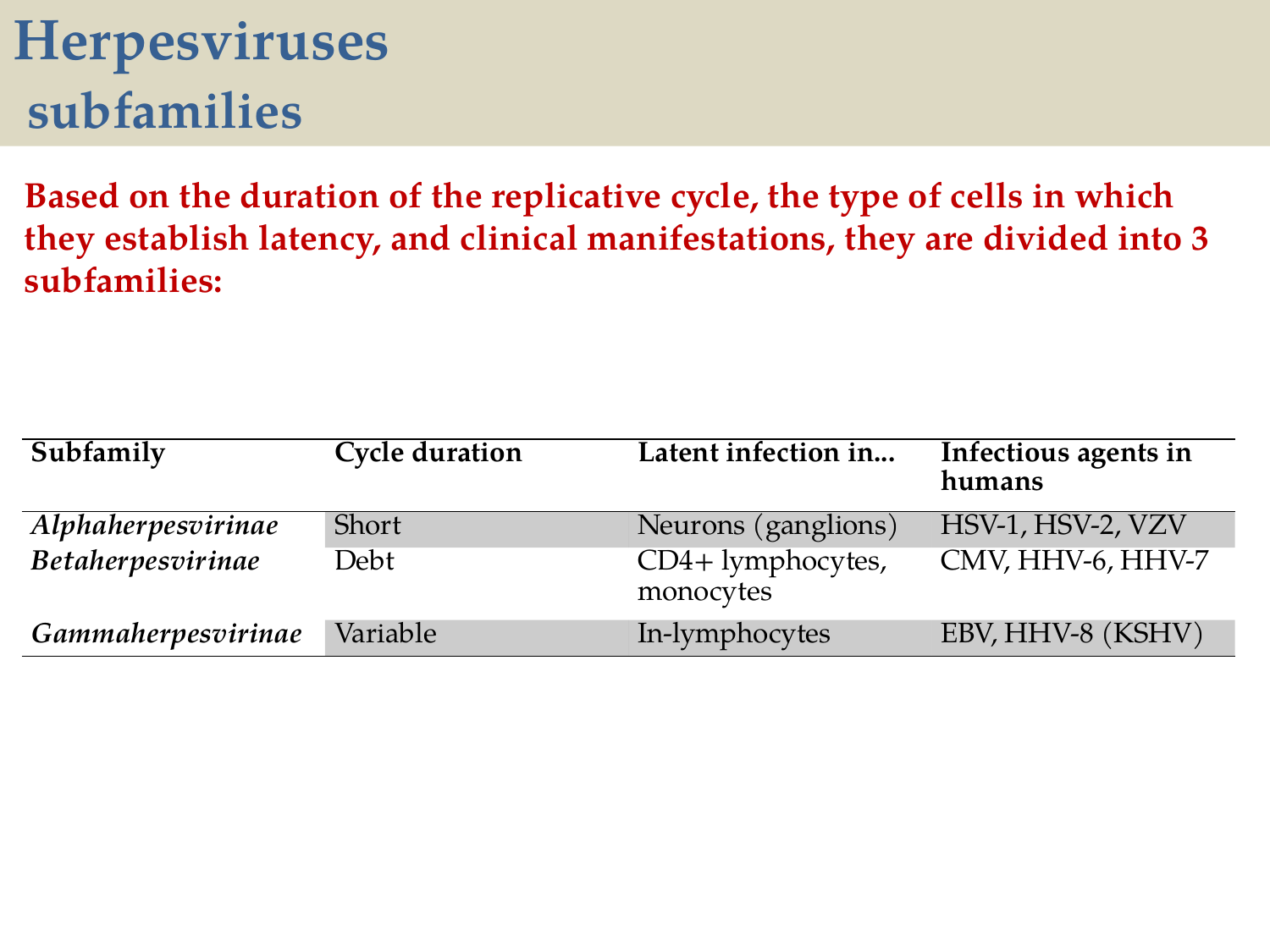

# Herpesviruses subfamilies
Based on the duration of the replicative cycle, the type of cells in which they establish latency, and clinical manifestations, they are divided into 3 subfamilies:
| Subfamily | Cycle duration | Latent infection in... | Infectious agents in humans |
| --- | --- | --- | --- |
| Alphaherpesvirinae | Short | Neurons (ganglions) | HSV-1, HSV-2, VZV |
| Betaherpesvirinae | Debt | CD4+ lymphocytes, monocytes | CMV, HHV-6, HHV-7 |
| Gammaherpesvirinae | Variable | In-lymphocytes | EBV, HHV-8 (KSHV) |